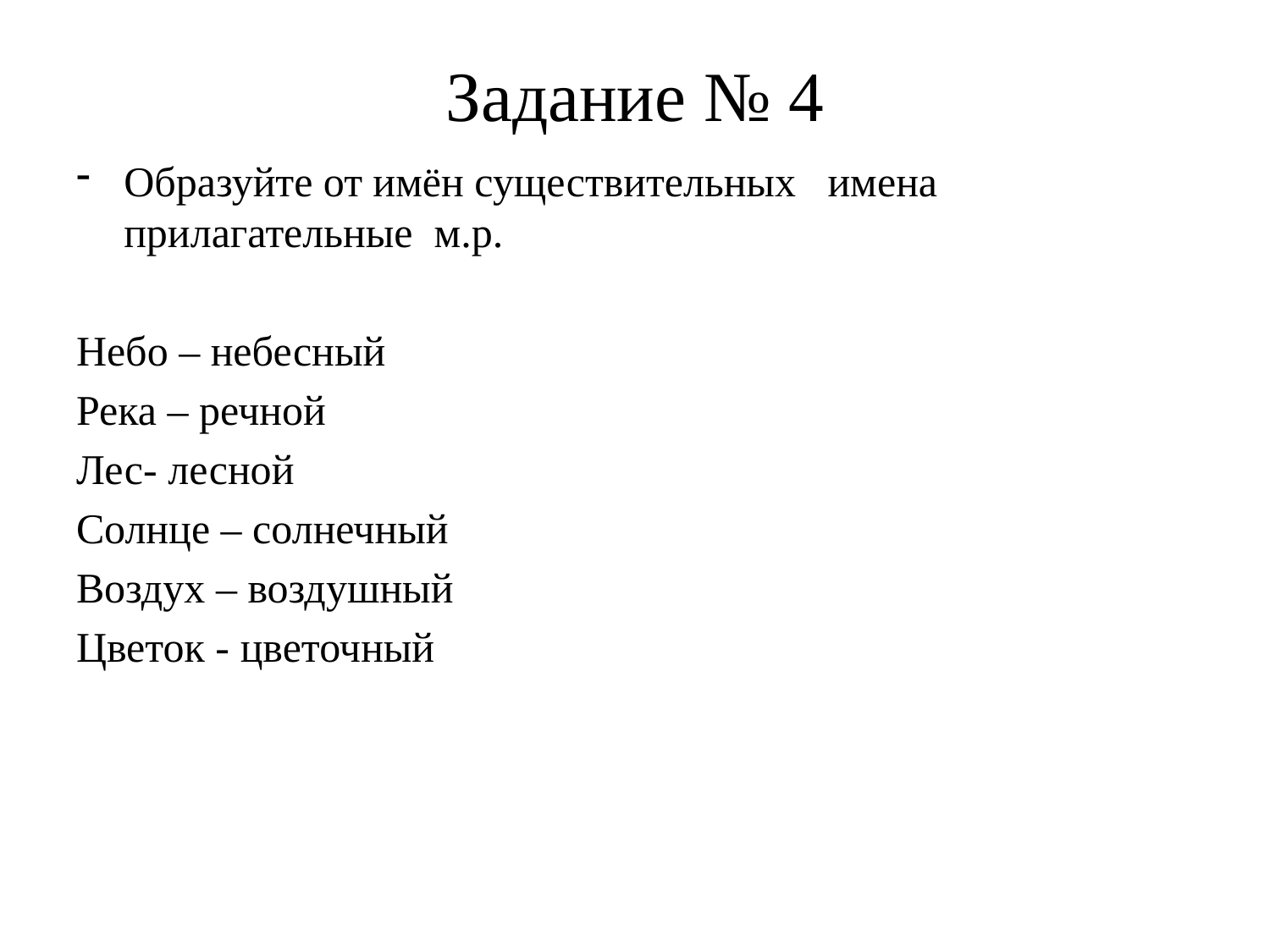

# Задание № 4
Образуйте от имён существительных   имена прилагательные  м.р.

Небо – небесный
Река – речной
Лес- лесной
Солнце – солнечный
Воздух – воздушный
Цветок - цветочный